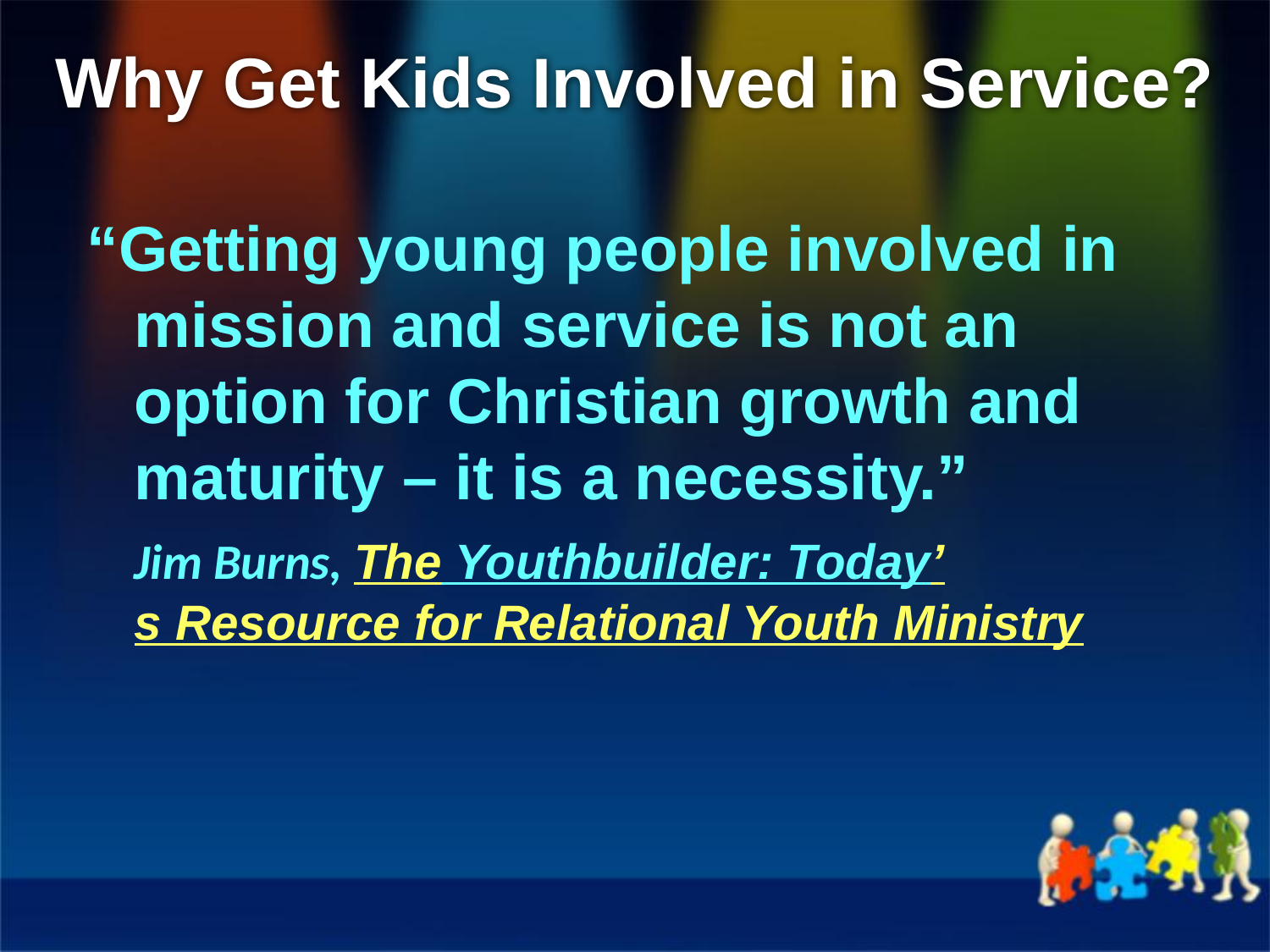

# Why Get Kids Involved in Service?
“Getting young people involved in mission and service is not an option for Christian growth and maturity – it is a necessity.”
	Jim Burns, The Youthbuilder: Today’s Resource for Relational Youth Ministry